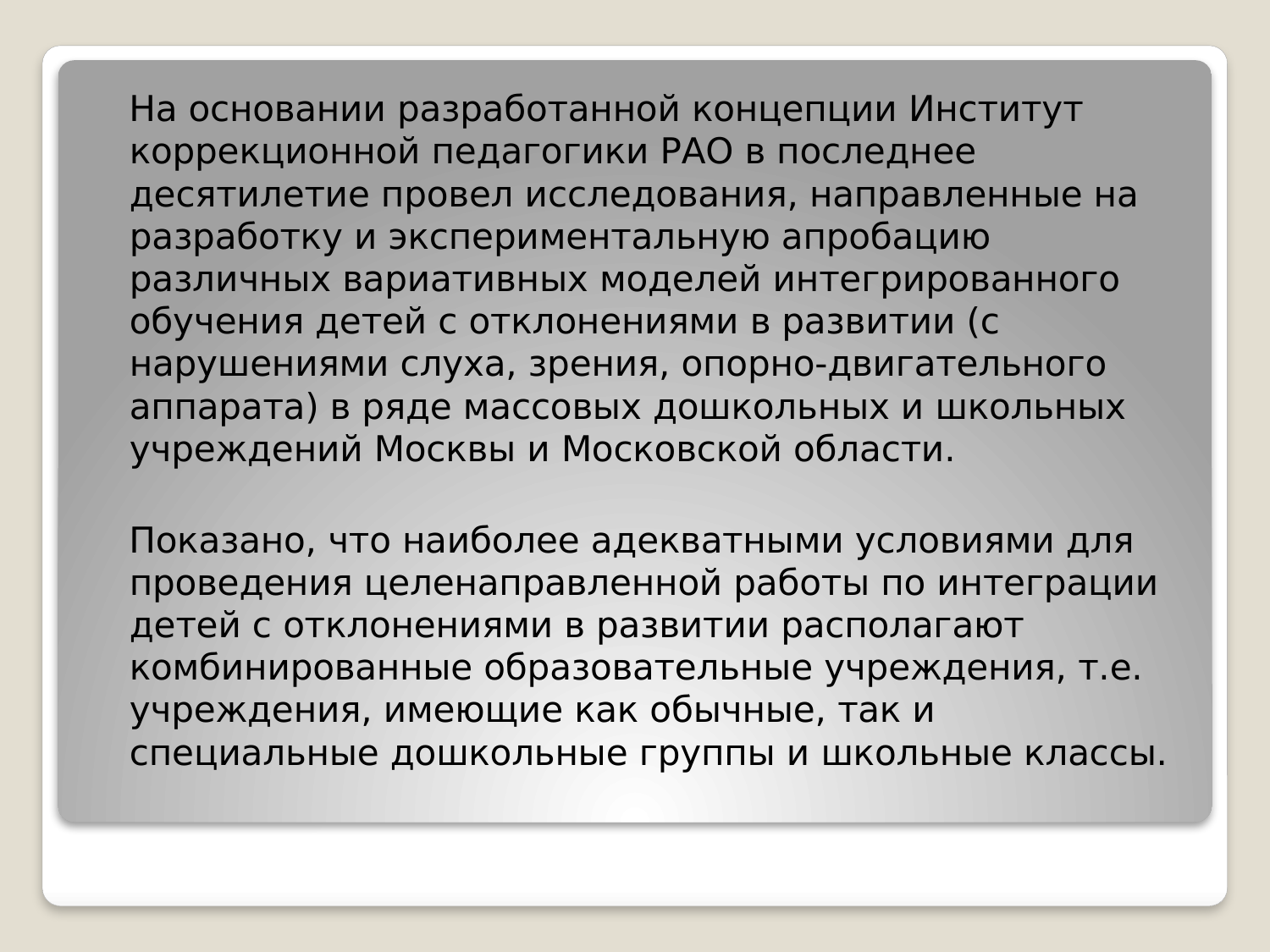

На основании разработанной концепции Институт коррекционной педагогики РАО в последнее десятилетие провел исследования, направленные на разработку и экспериментальную апробацию различных вариативных моделей интегрированного обучения детей с отклонениями в развитии (с нарушениями слуха, зрения, опорно-двигательного аппарата) в ряде массовых дошкольных и школьных учреждений Москвы и Московской области.

   Показано, что наиболее адекватными условиями для проведения целенаправленной работы по интеграции детей с отклонениями в развитии располагают комбинированные образовательные учреждения, т.е. учреждения, имеющие как обычные, так и специальные дошкольные группы и школьные классы.